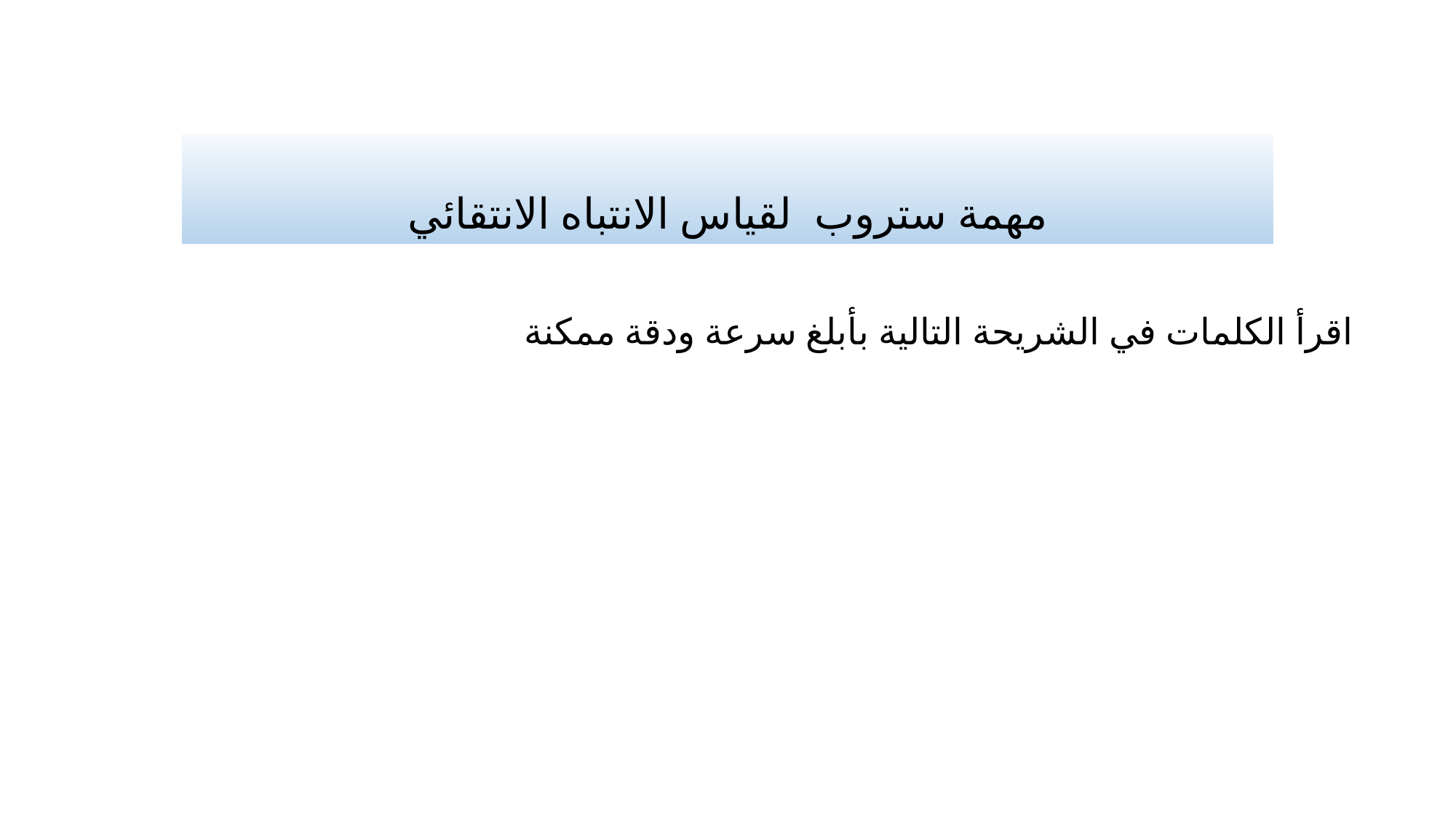

# مهمة ستروب  لقياس الانتباه الانتقائي
اقرأ الكلمات في الشريحة التالية بأبلغ سرعة ودقة ممكنة